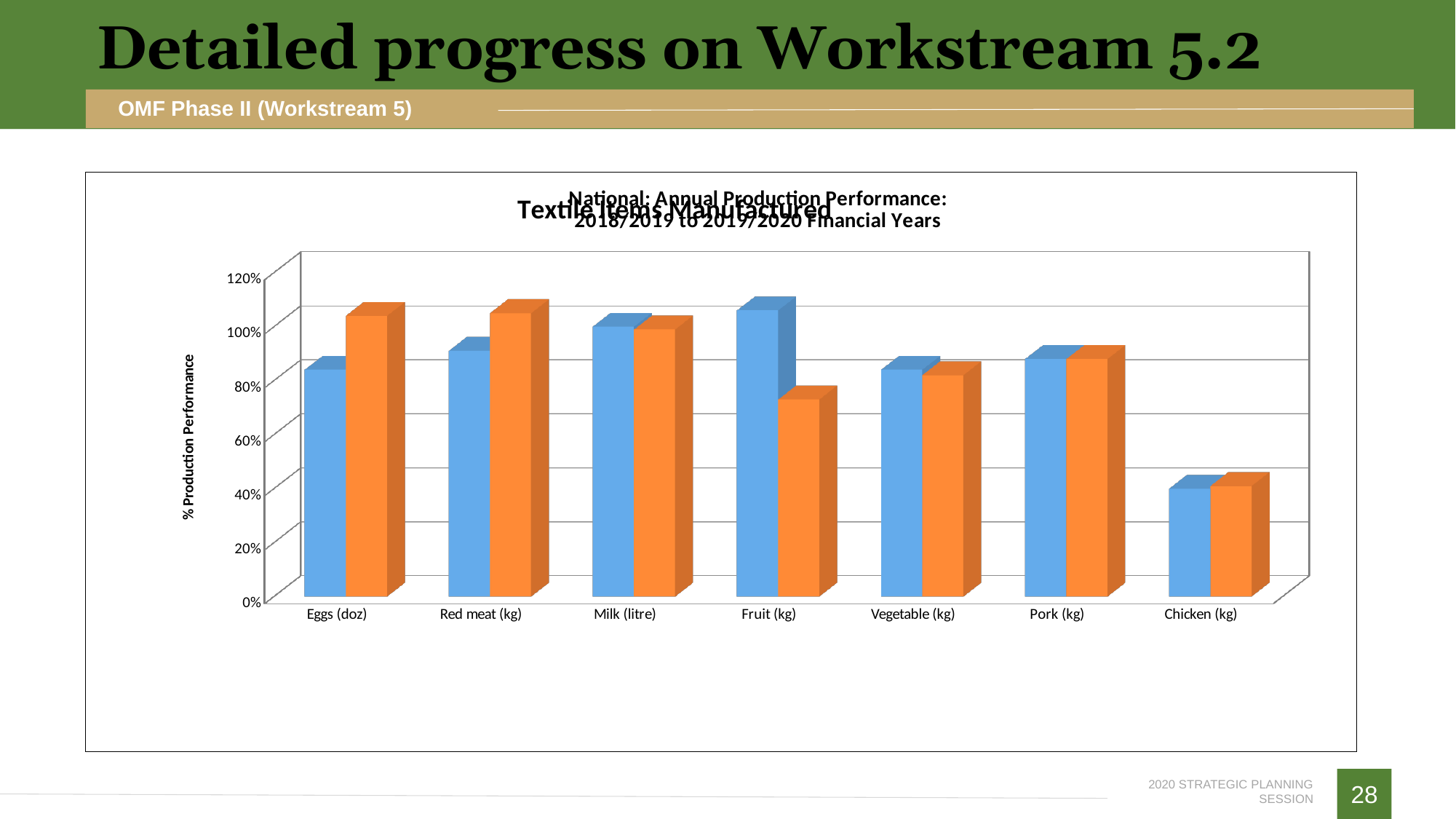

Detailed progress on Workstream 5.2

OMF Phase II (Workstream 5)

[unsupported chart]

### Chart: Textile Items Manufactured

| Category |
|---|